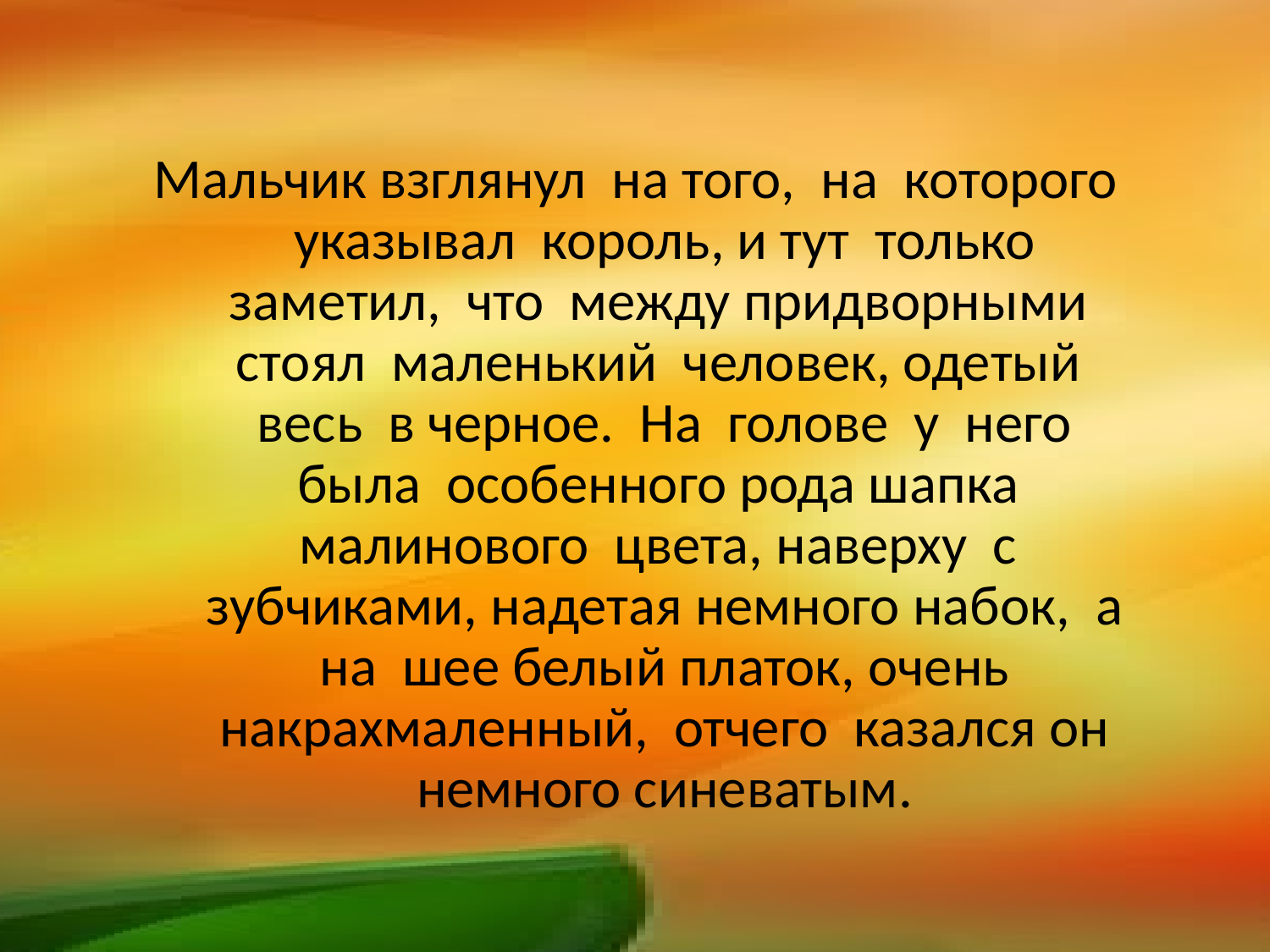

Мальчик взглянул  на того,  на  которого  указывал  король, и тут  только заметил,  что  между придворными  стоял  маленький  человек, одетый  весь  в черное.  На  голове  у  него была  особенного рода шапка  малинового  цвета, наверху  с  зубчиками, надетая немного набок,  а на  шее белый платок, очень накрахмаленный,  отчего  казался он немного синеватым.